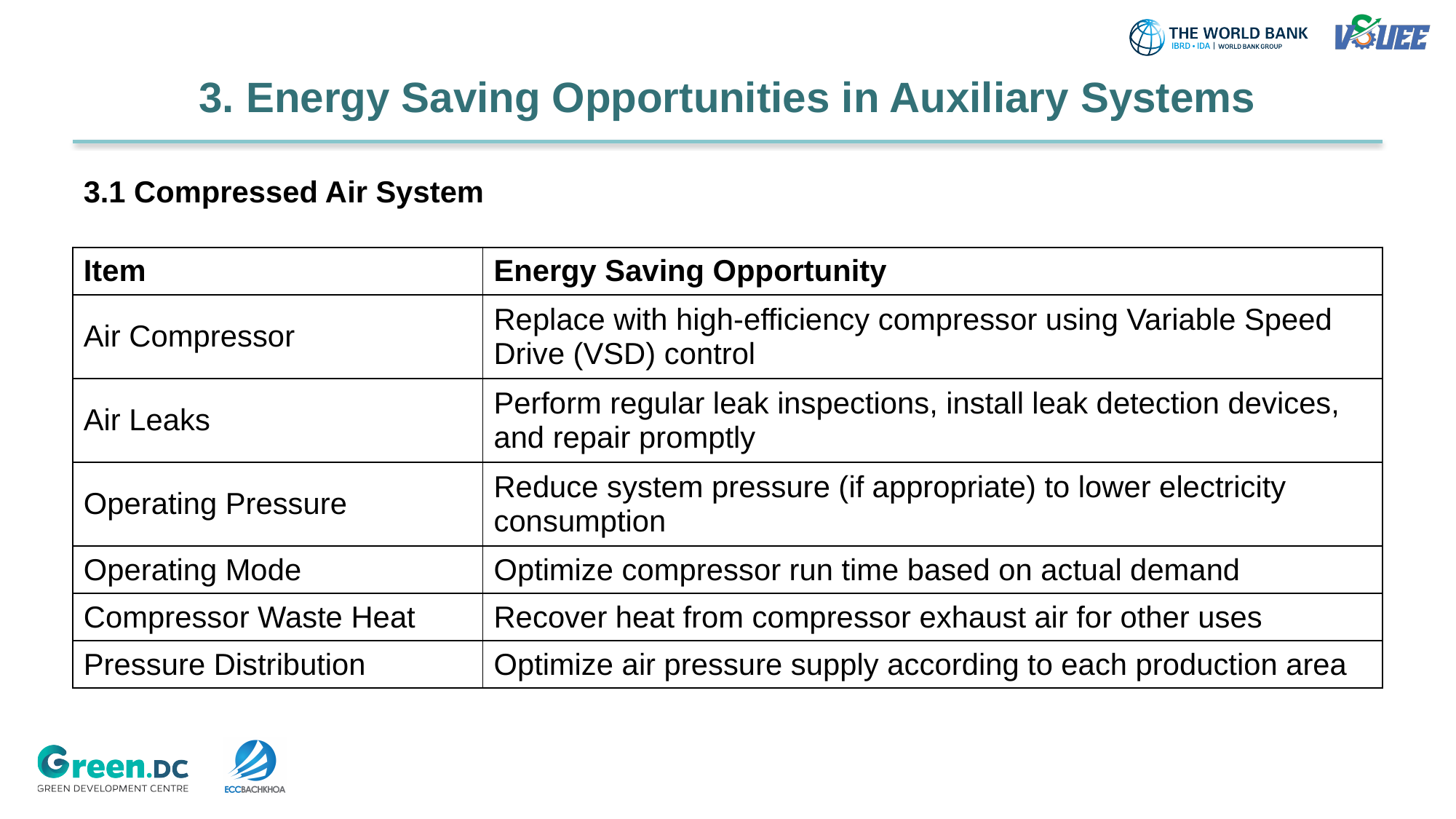

# 3. Energy Saving Opportunities in Auxiliary Systems
3.1 Compressed Air System
| Item | Energy Saving Opportunity |
| --- | --- |
| Air Compressor | Replace with high-efficiency compressor using Variable Speed Drive (VSD) control |
| Air Leaks | Perform regular leak inspections, install leak detection devices, and repair promptly |
| Operating Pressure | Reduce system pressure (if appropriate) to lower electricity consumption |
| Operating Mode | Optimize compressor run time based on actual demand |
| Compressor Waste Heat | Recover heat from compressor exhaust air for other uses |
| Pressure Distribution | Optimize air pressure supply according to each production area |